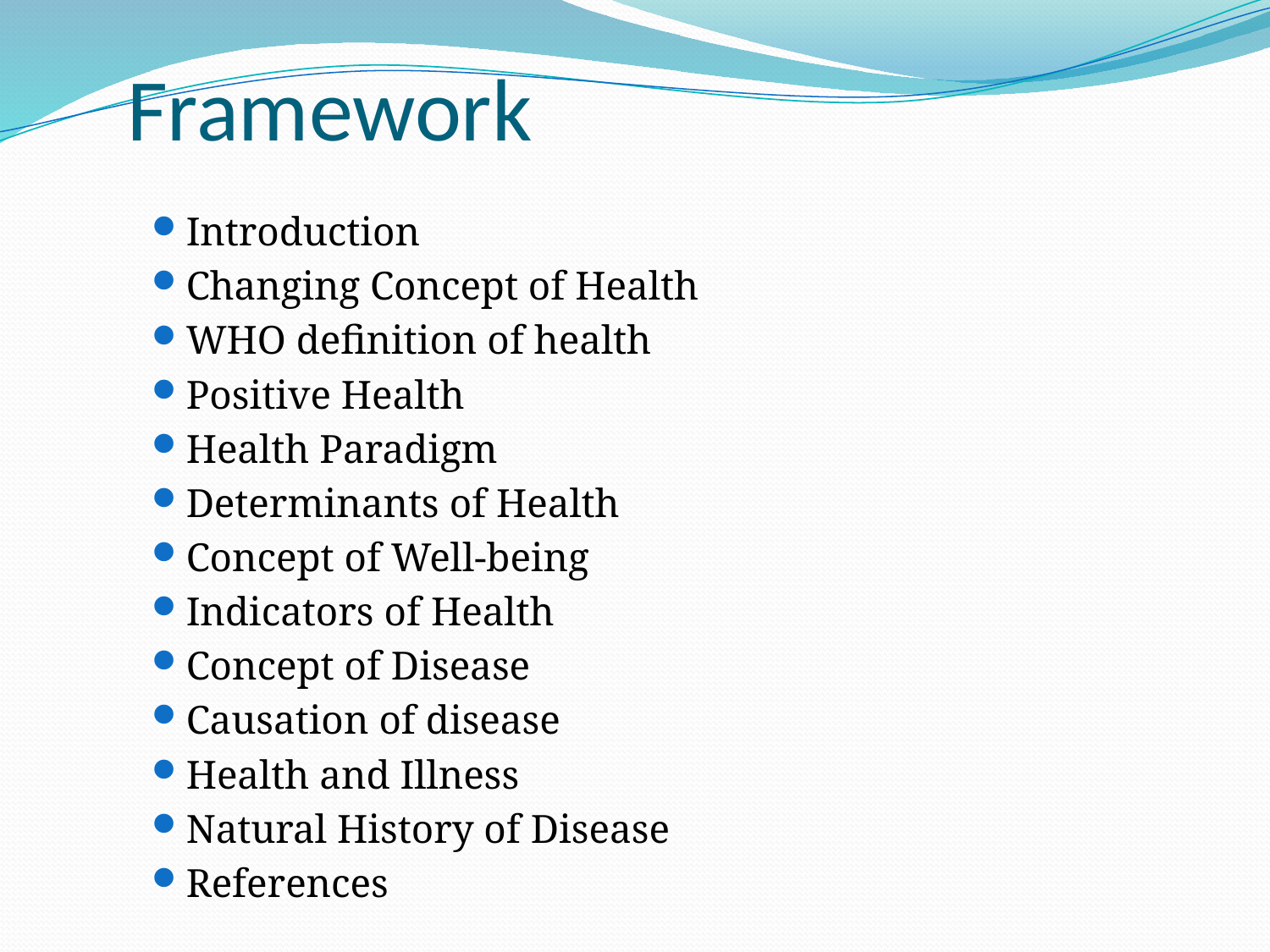

# Framework
Introduction
Changing Concept of Health
WHO definition of health
Positive Health
Health Paradigm
Determinants of Health
Concept of Well-being
Indicators of Health
Concept of Disease
Causation of disease
Health and Illness
Natural History of Disease
References